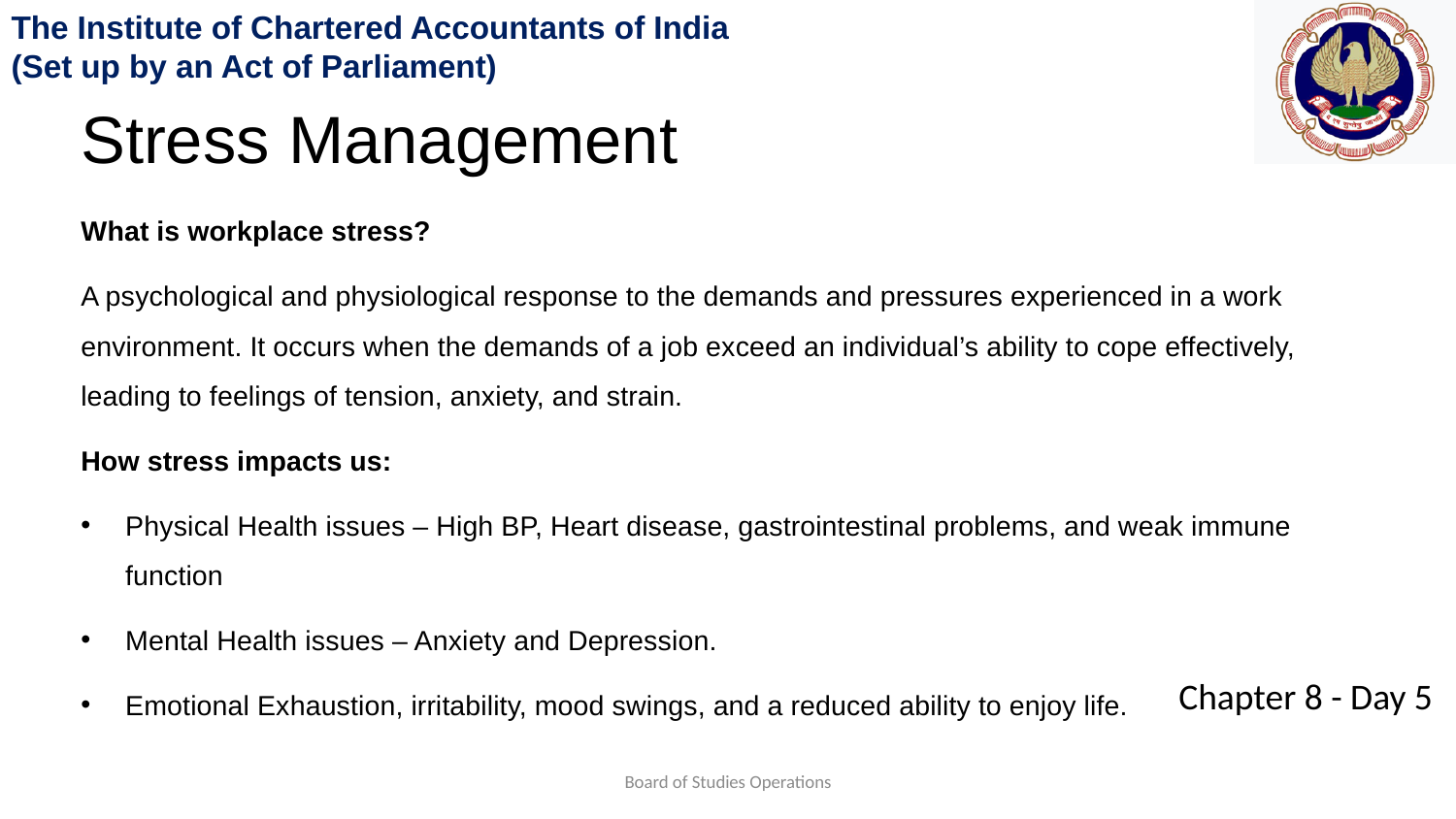

Stress Management
What is workplace stress?
A psychological and physiological response to the demands and pressures experienced in a work environment. It occurs when the demands of a job exceed an individual’s ability to cope effectively, leading to feelings of tension, anxiety, and strain.
How stress impacts us:
Physical Health issues – High BP, Heart disease, gastrointestinal problems, and weak immune function
Mental Health issues – Anxiety and Depression.
Emotional Exhaustion, irritability, mood swings, and a reduced ability to enjoy life.

Board of Studies Operations